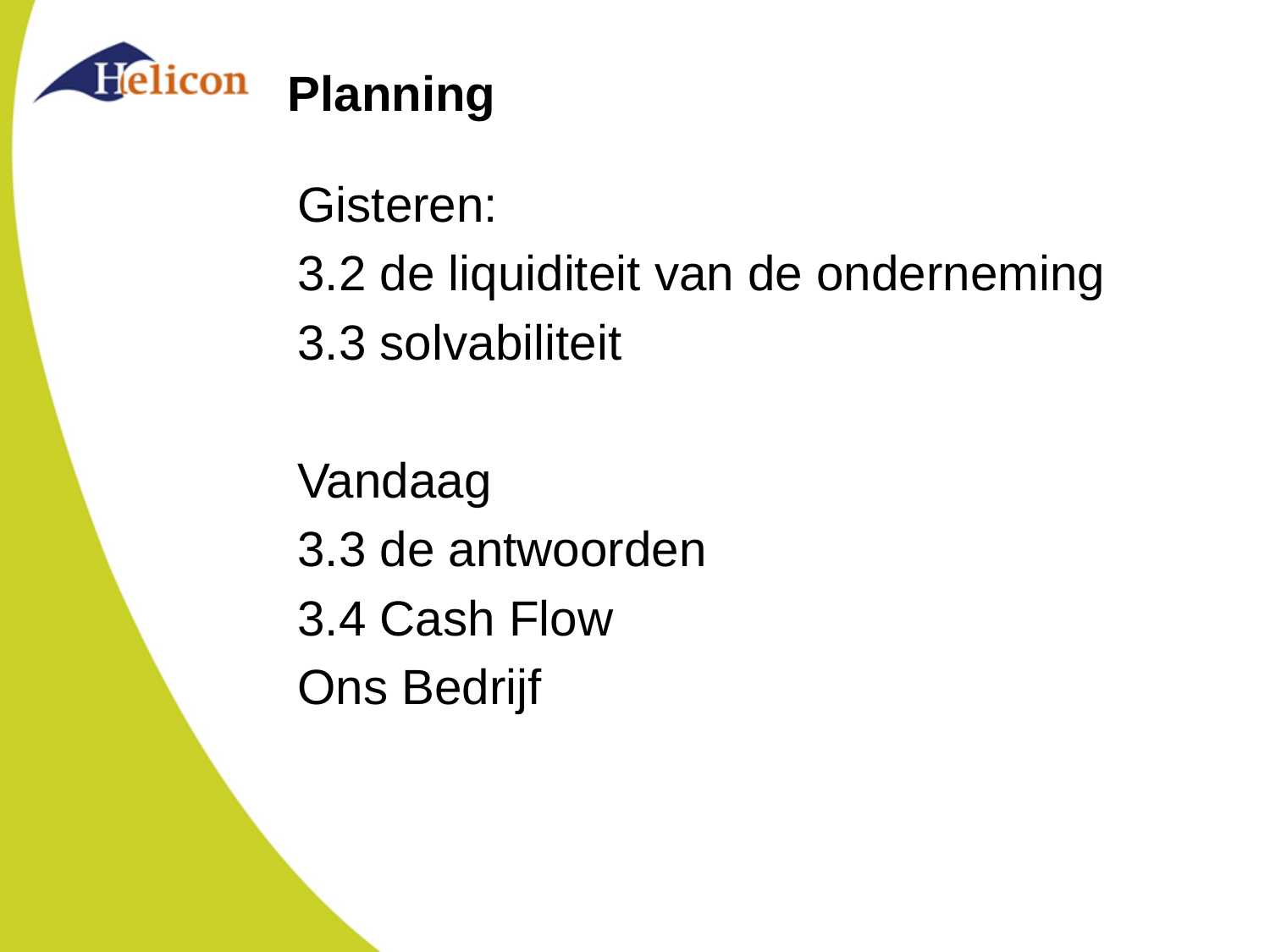

# Planning
Gisteren:
3.2 de liquiditeit van de onderneming
3.3 solvabiliteit

Vandaag
3.3 de antwoorden
3.4 Cash Flow
Ons Bedrijf